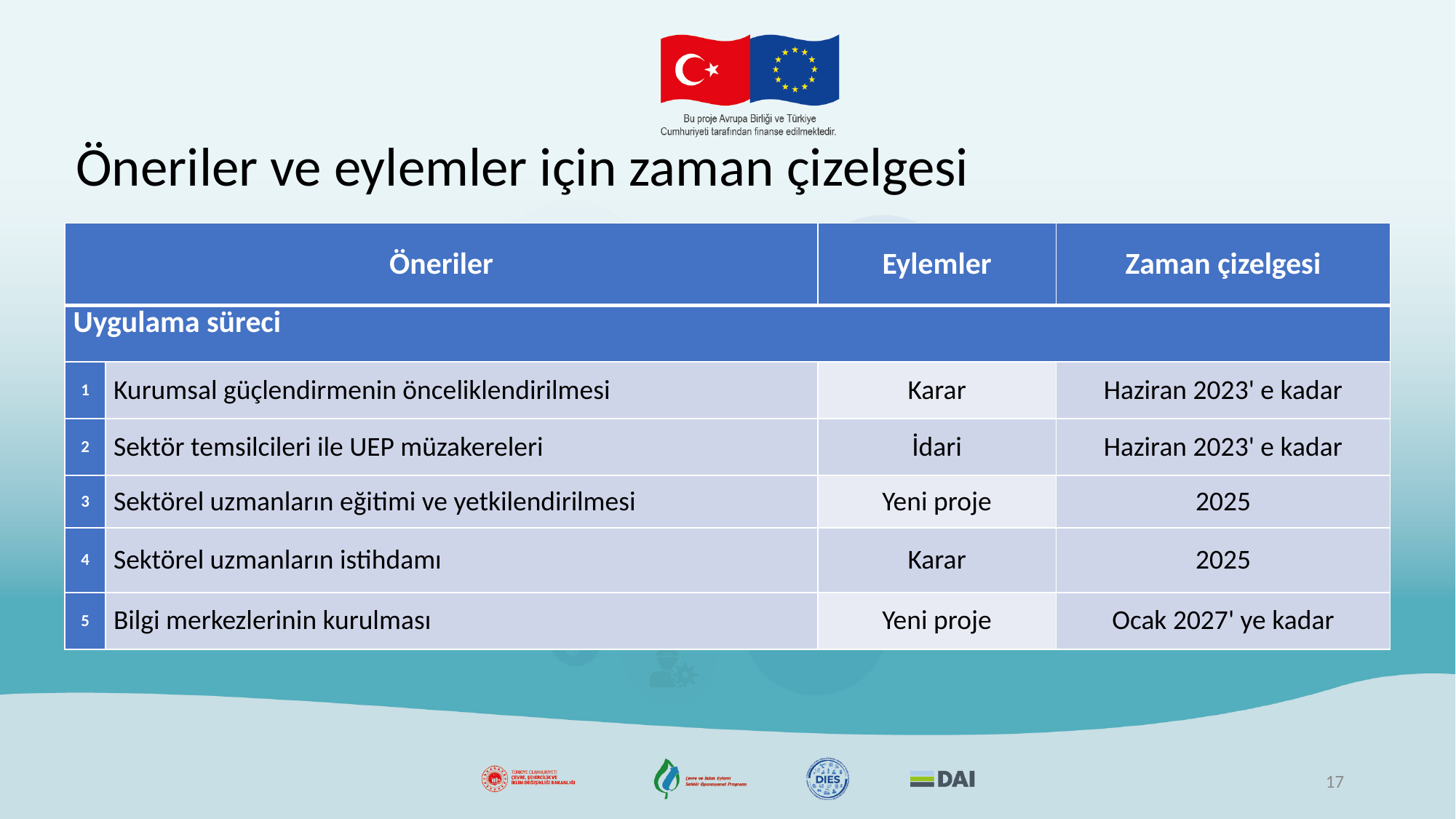

# Öneriler ve eylemler için zaman çizelgesi
| Öneriler |  | Eylemler | Zaman çizelgesi |
| --- | --- | --- | --- |
| Uygulama süreci |  |  |  |
| 1 | Kurumsal güçlendirmenin önceliklendirilmesi | Karar | Haziran 2023' e kadar |
| 2 | Sektör temsilcileri ile UEP müzakereleri | İdari | Haziran 2023' e kadar |
| 3 | Sektörel uzmanların eğitimi ve yetkilendirilmesi | Yeni proje | 2025 |
| 4 | Sektörel uzmanların istihdamı | Karar | 2025 |
| 5 | Bilgi merkezlerinin kurulması | Yeni proje | Ocak 2027' ye kadar |
17